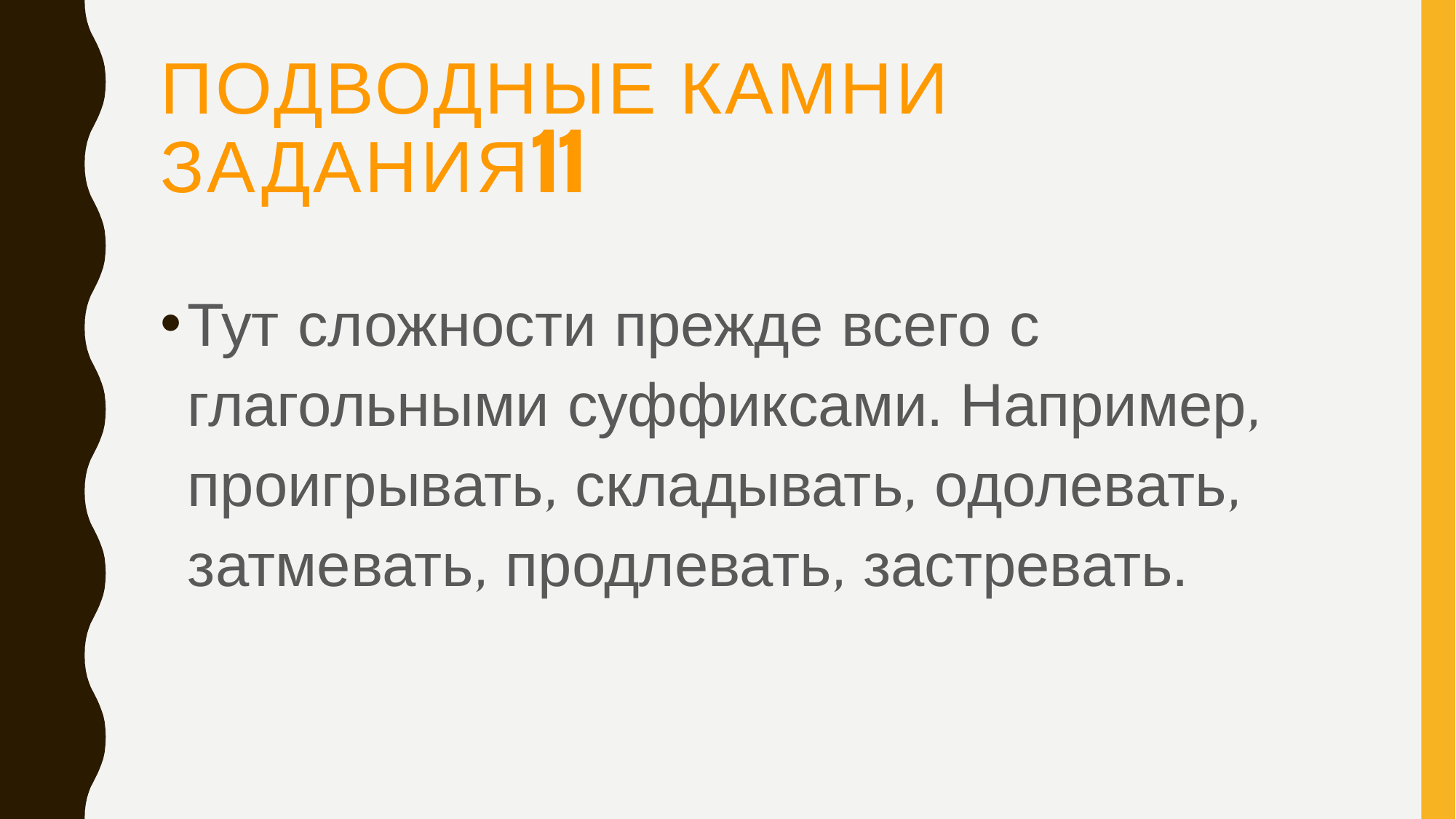

# Подводные камни задания11
Тут сложности прежде всего с глагольными суффиксами. Например, проигрывать, складывать, одолевать, затмевать, продлевать, застревать.